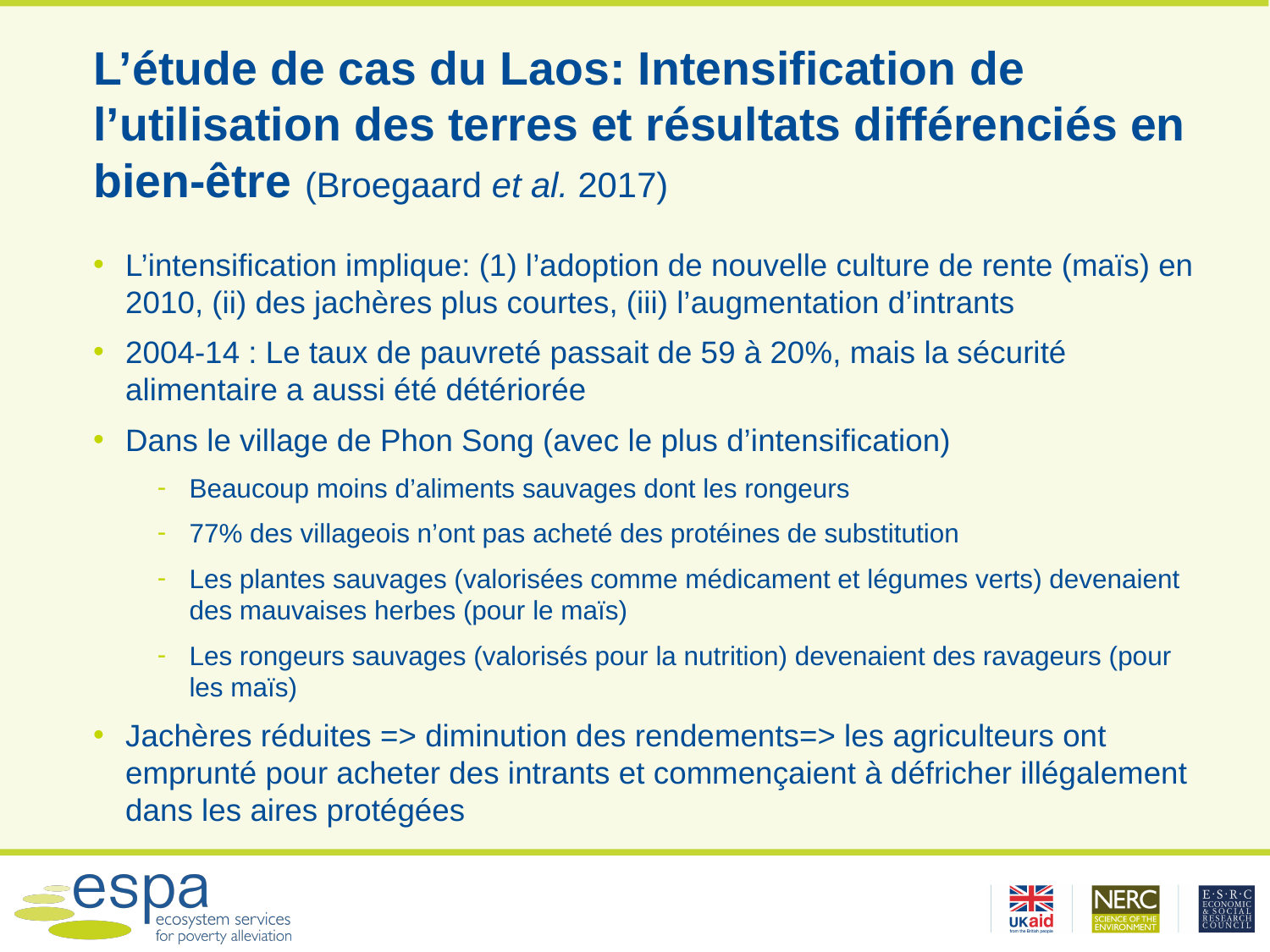

# L’étude de cas du Laos: Intensification de l’utilisation des terres et résultats différenciés en bien-être (Broegaard et al. 2017)
L’intensification implique: (1) l’adoption de nouvelle culture de rente (maïs) en 2010, (ii) des jachères plus courtes, (iii) l’augmentation d’intrants
2004-14 : Le taux de pauvreté passait de 59 à 20%, mais la sécurité alimentaire a aussi été détériorée
Dans le village de Phon Song (avec le plus d’intensification)
Beaucoup moins d’aliments sauvages dont les rongeurs
77% des villageois n’ont pas acheté des protéines de substitution
Les plantes sauvages (valorisées comme médicament et légumes verts) devenaient des mauvaises herbes (pour le maïs)
Les rongeurs sauvages (valorisés pour la nutrition) devenaient des ravageurs (pour les maïs)
Jachères réduites => diminution des rendements=> les agriculteurs ont emprunté pour acheter des intrants et commençaient à défricher illégalement dans les aires protégées